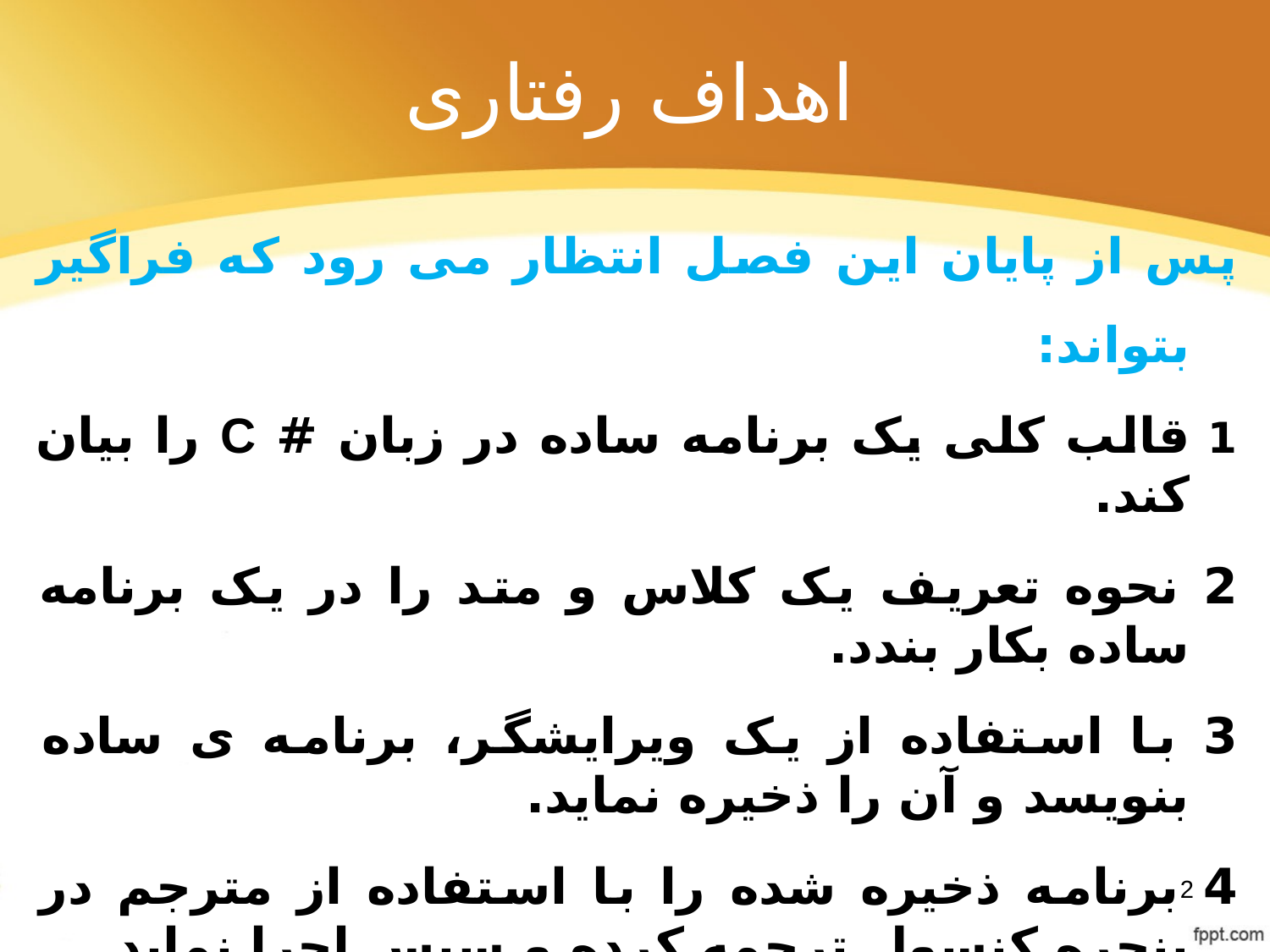

# اهداف رفتاری
پس از پایان این فصل انتظار می رود که فراگیر بتواند:
1 قالب کلی یک برنامه ساده در زبان # C را بیان کند.
2 نحوه تعریف یک کلاس و متد را در یک برنامه ساده بکار بندد.
3 با استفاده از یک ویرایشگر، برنامه ی ساده بنویسد و آن را ذخیره نماید.
4 برنامه ذخیره شده را با استفاده از مترجم در پنجره کنسول ترجمه کرده و سپس اجرا نماید.
5 با استفاده از متدهای مربوط به رنگ، تغییری در خروجی برنامه ی خود به وجود آورد.
2